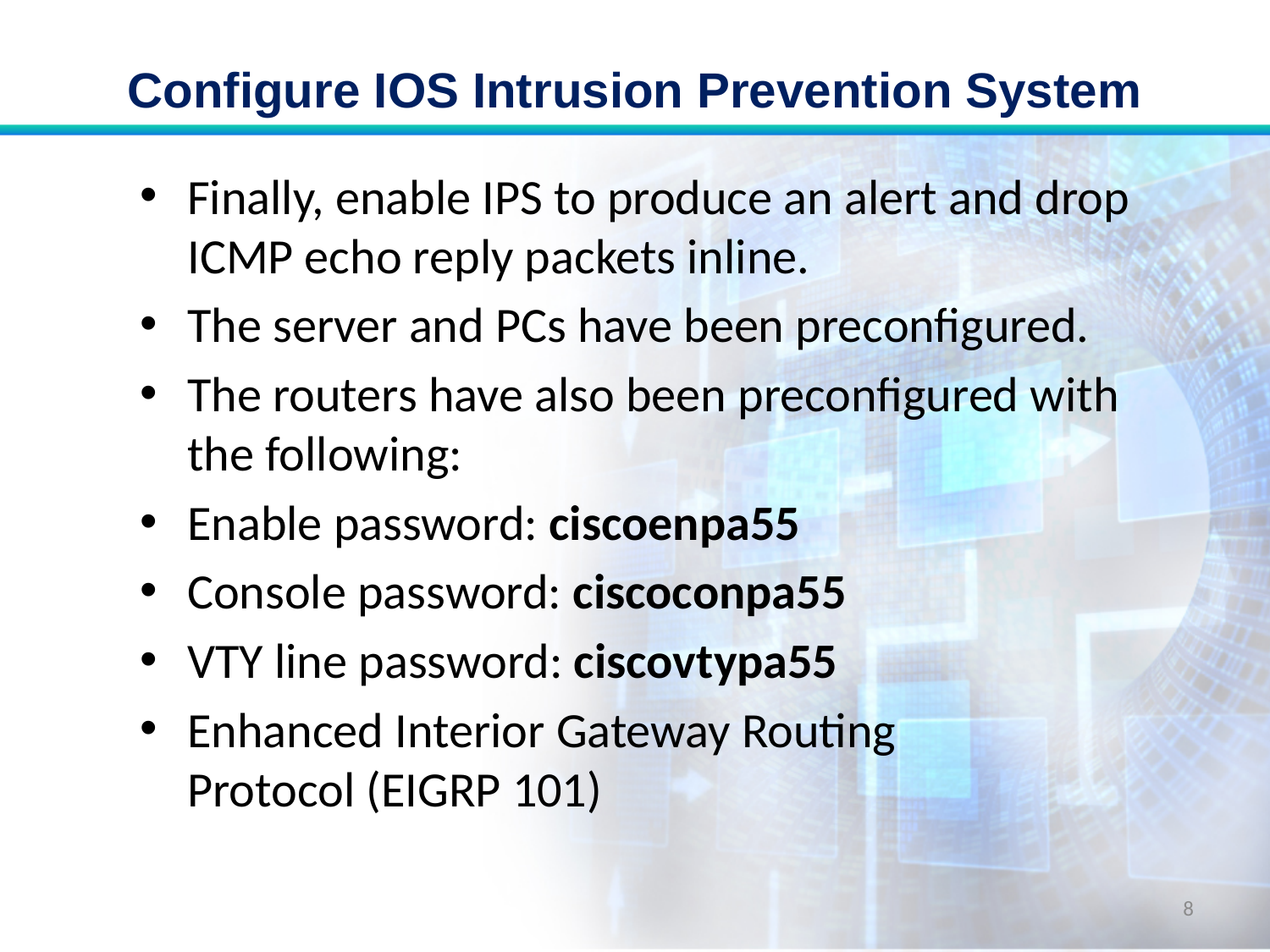

# Configure IOS Intrusion Prevention System
Finally, enable IPS to produce an alert and drop ICMP echo reply packets inline.
The server and PCs have been preconfigured.
The routers have also been preconfigured with the following:
Enable password: ciscoenpa55
Console password: ciscoconpa55
VTY line password: ciscovtypa55
Enhanced Interior Gateway Routing Protocol (EIGRP 101)
8